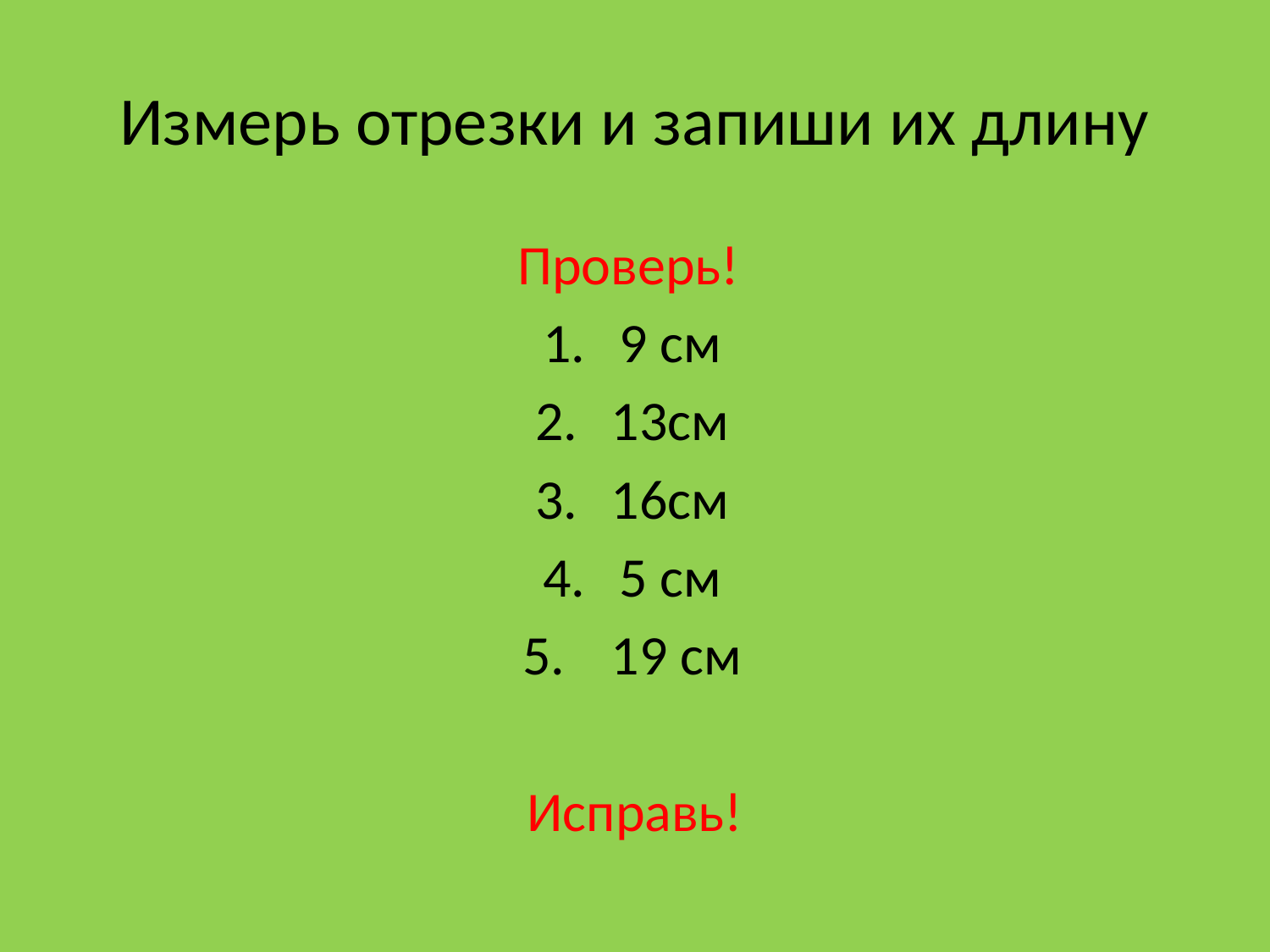

# Измерь отрезки и запиши их длину
Проверь!
9 см
13см
16см
5 см
 19 см

Исправь!